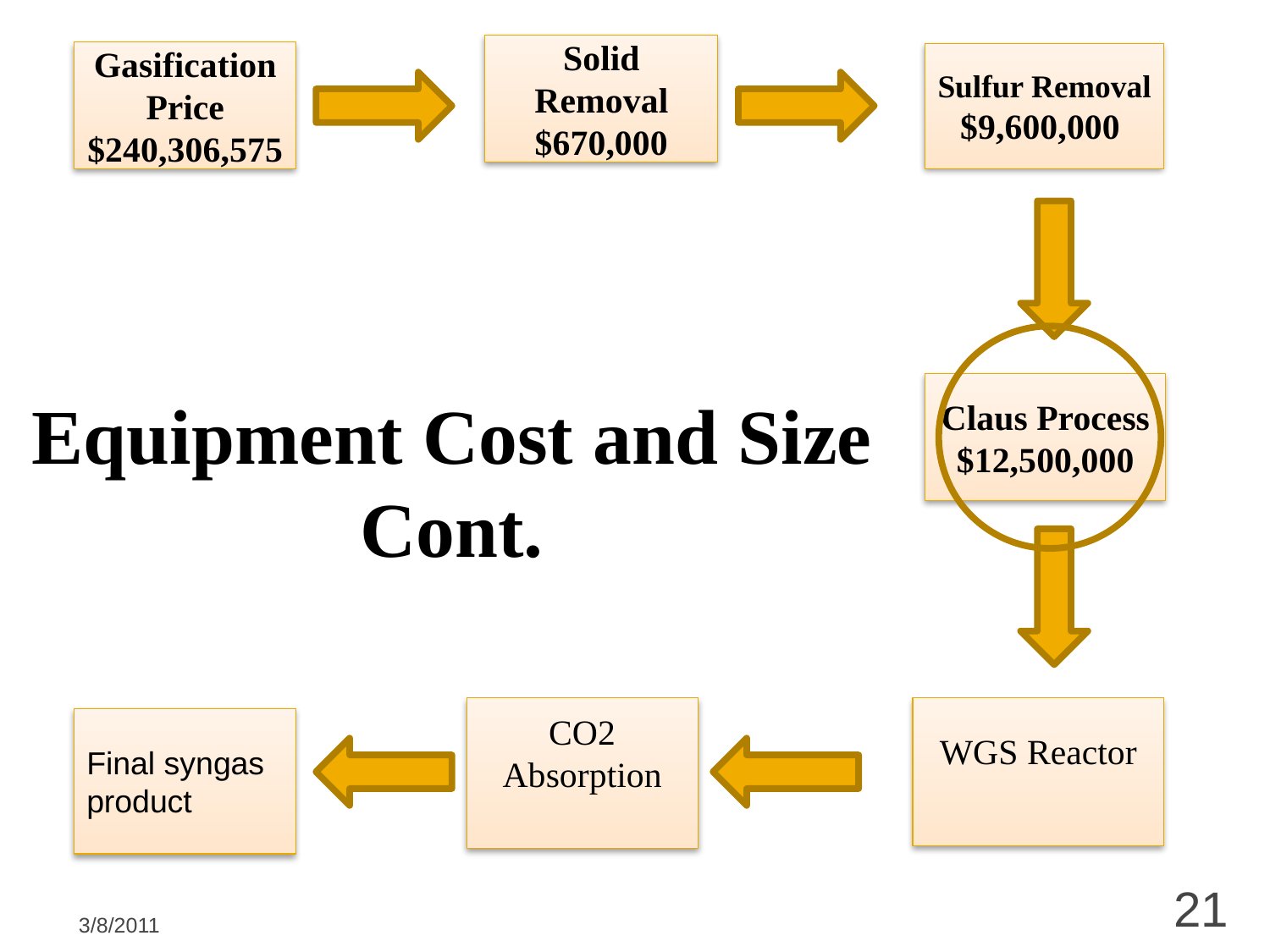

Solid Removal
$670,000
Gasification Price
$240,306,575

Sulfur Removal
$9,600,000

Claus Process
$12,500,000
Equipment Cost and Size
Cont.

CO2 Absorption

WGS Reactor

Final syngas
product

3/8/2011
21